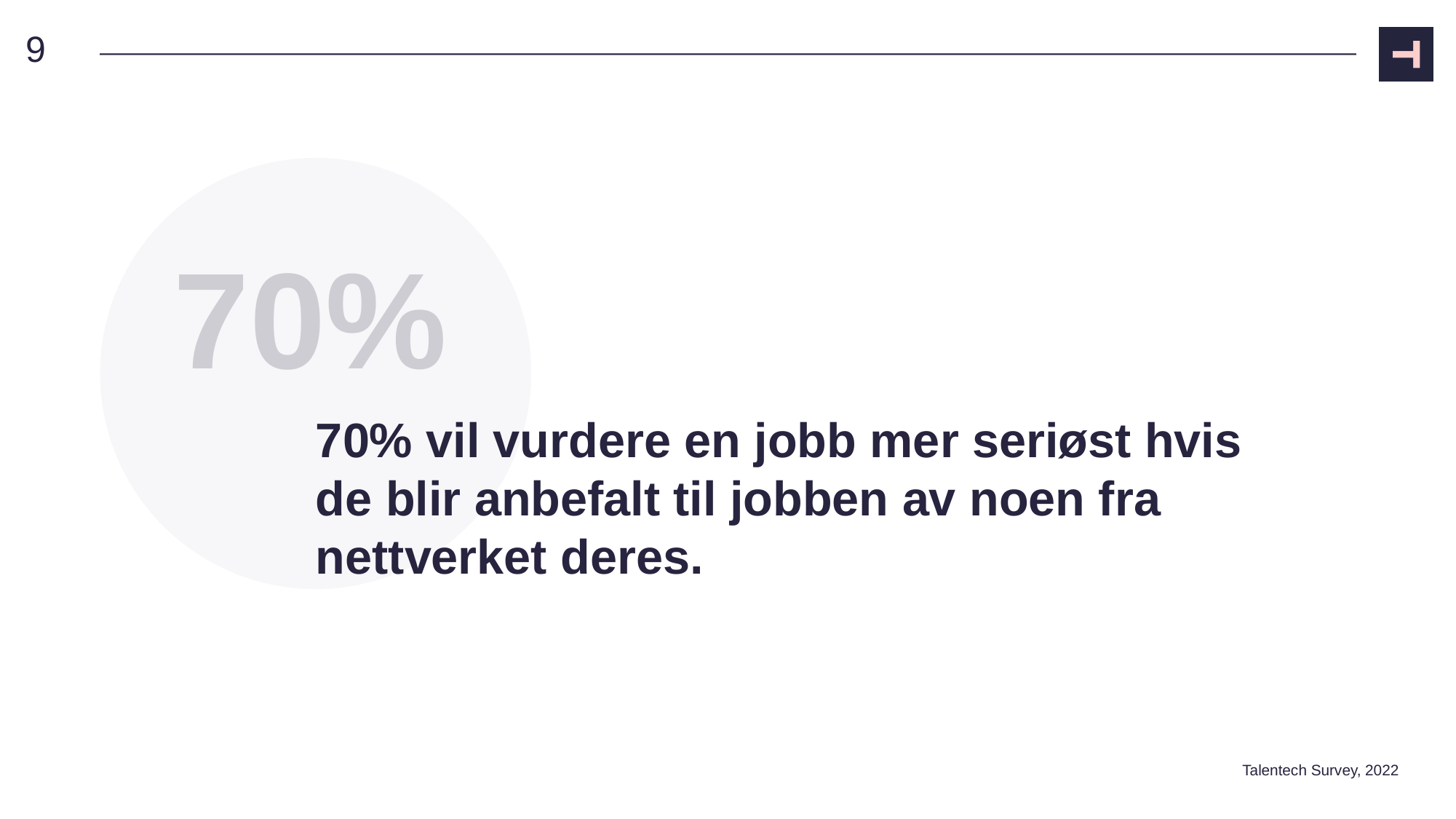

9

70%
# 70% vil vurdere en jobb mer seriøst hvis de blir anbefalt til jobben av noen fra nettverket deres.
Talentech Survey, 2022